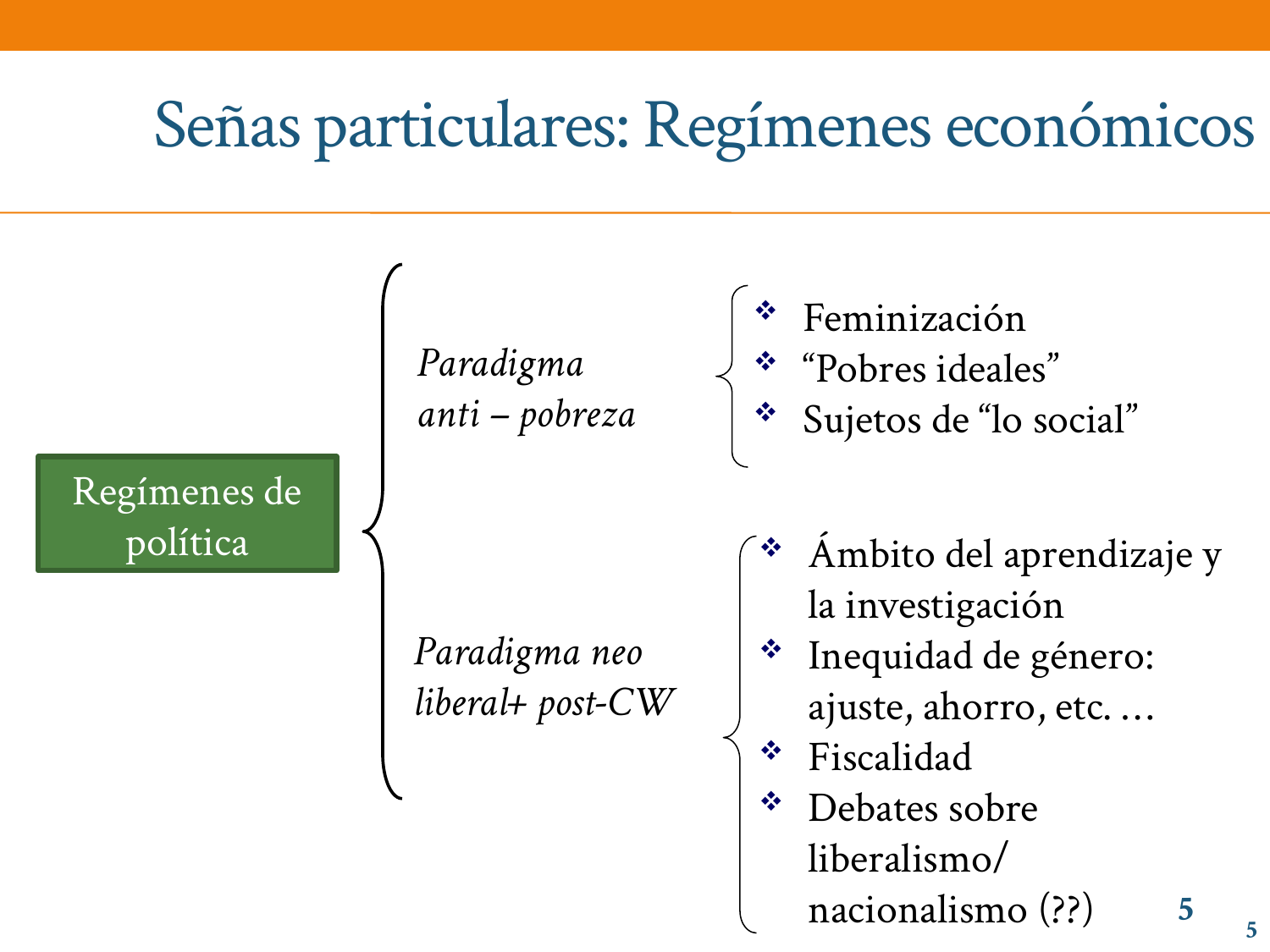

# Señas particulares: Regímenes económicos

Feminización
“Pobres ideales”
Sujetos de “lo social”

Paradigma
anti – pobreza
Regímenes de política
Ámbito del aprendizaje y la investigación
Inequidad de género: ajuste, ahorro, etc. …
Fiscalidad
Debates sobre liberalismo/ nacionalismo (??)

Paradigma neo liberal+ post-CW
5
5